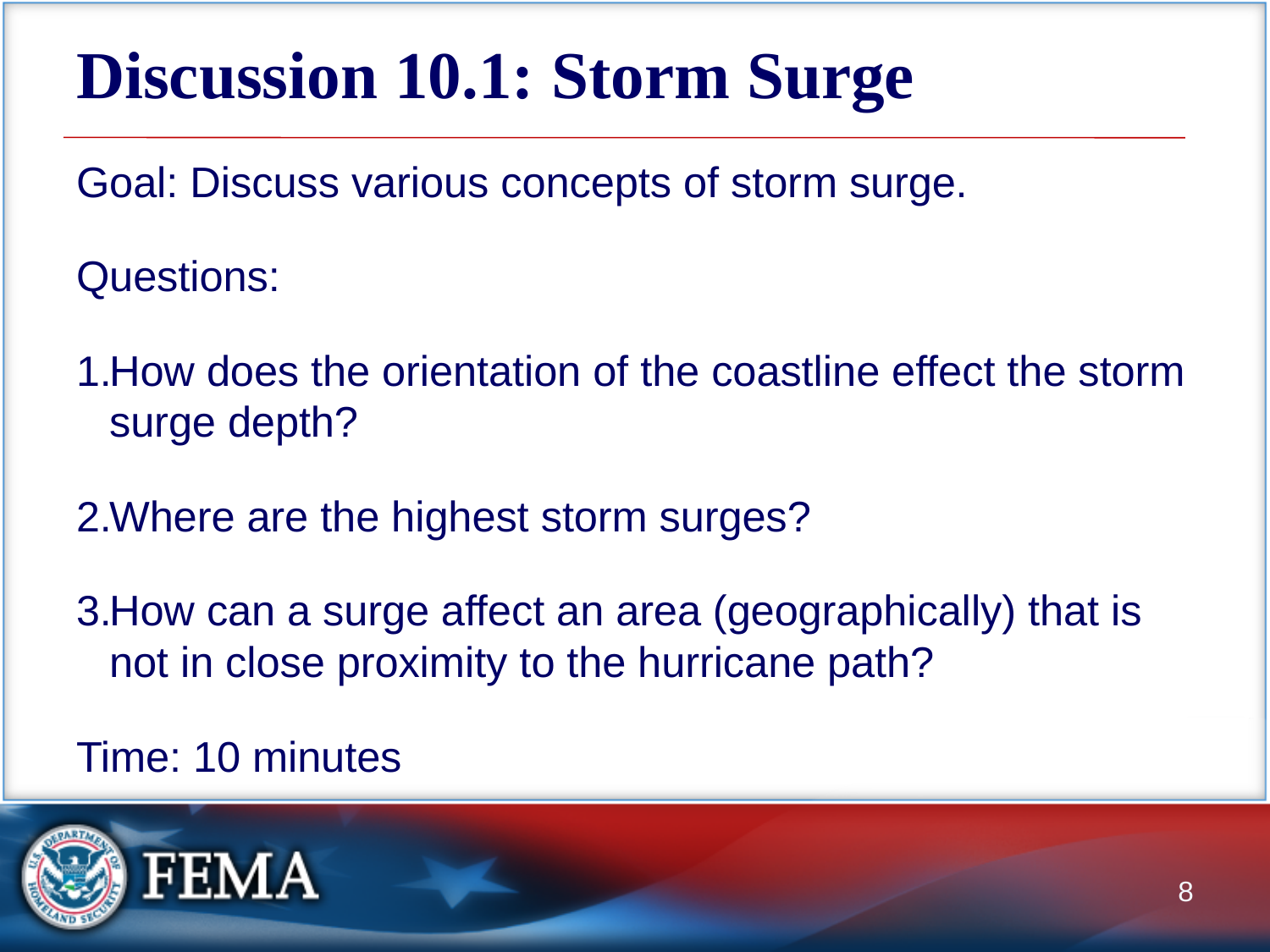

# Discussion 10.1: Storm Surge
Goal: Discuss various concepts of storm surge.
Questions:
How does the orientation of the coastline effect the storm surge depth?
Where are the highest storm surges?
How can a surge affect an area (geographically) that is not in close proximity to the hurricane path?
Time: 10 minutes
8